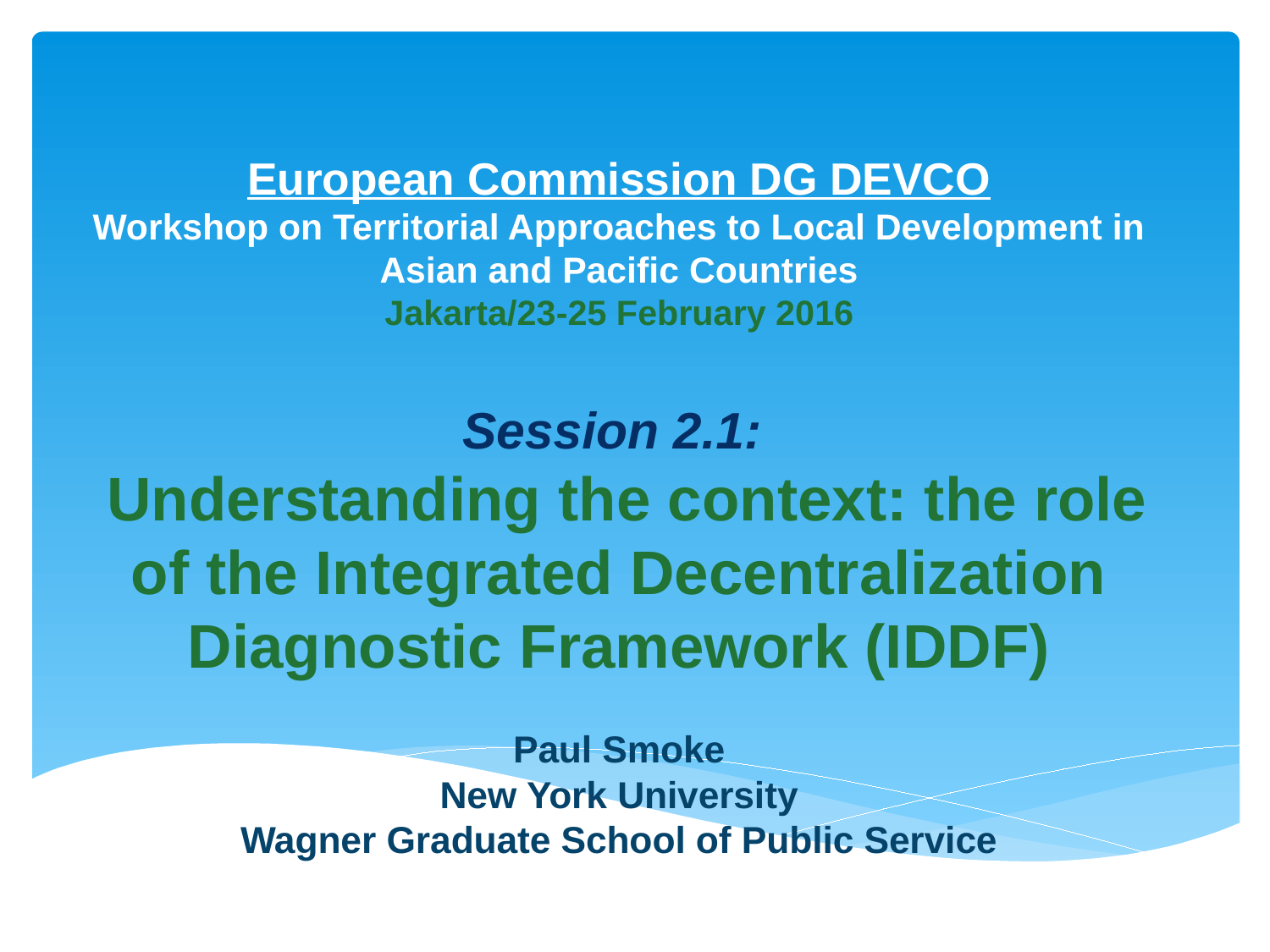

# European Commission DG DEVCO Workshop on Territorial Approaches to Local Development in Asian and Pacific Countries Jakarta/23-25 February 2016
Session 2.1:
 Understanding the context: the role of the Integrated Decentralization Diagnostic Framework (IDDF)

Paul Smoke
New York University
Wagner Graduate School of Public Service